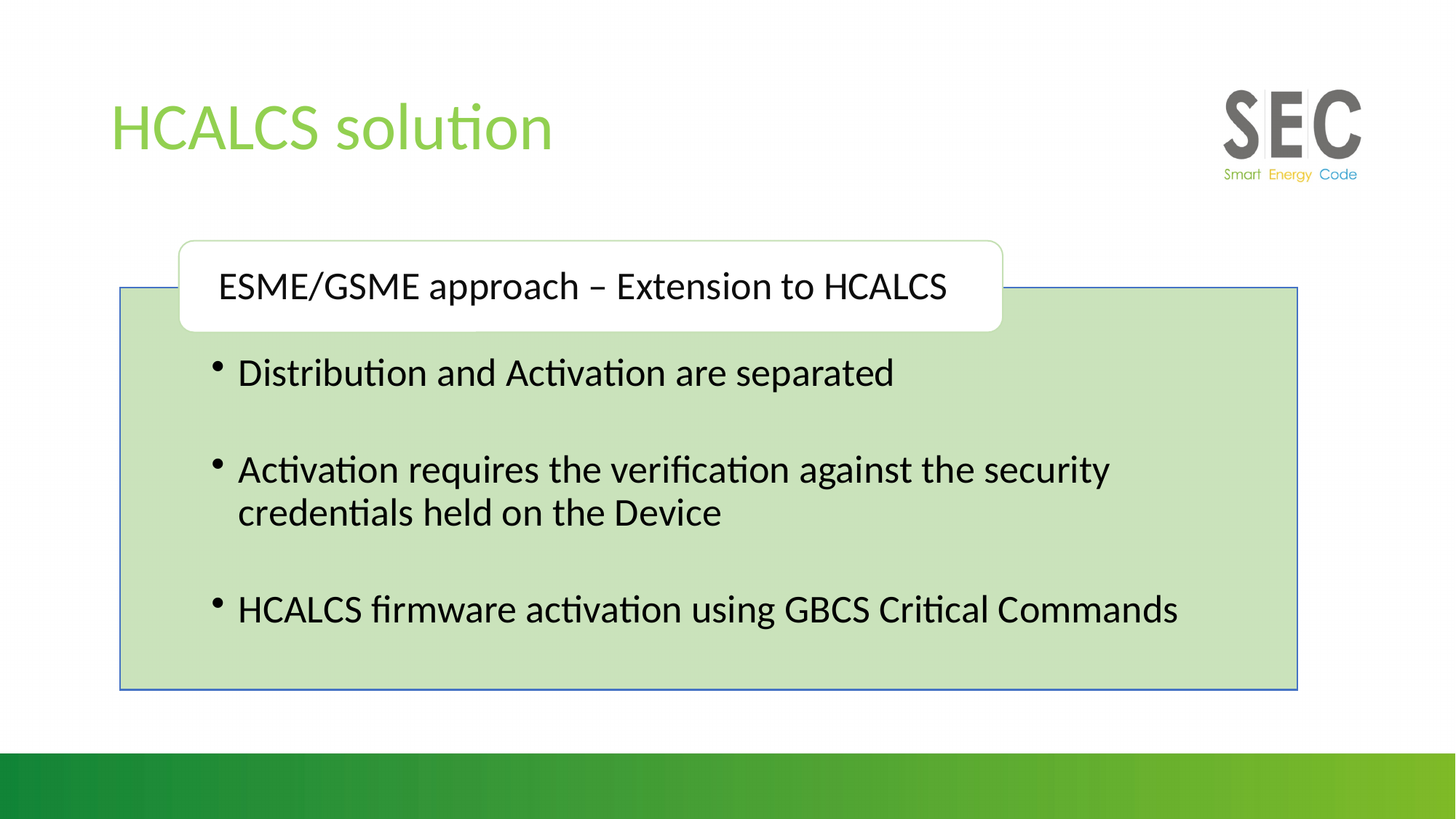

# HCALCS solution
Distribution and Activation are separated

Activation requires the verification against the security credentials held on the Device

HCALCS firmware activation using GBCS Critical Commands
ESME/GSME approach – Extension to HCALCS